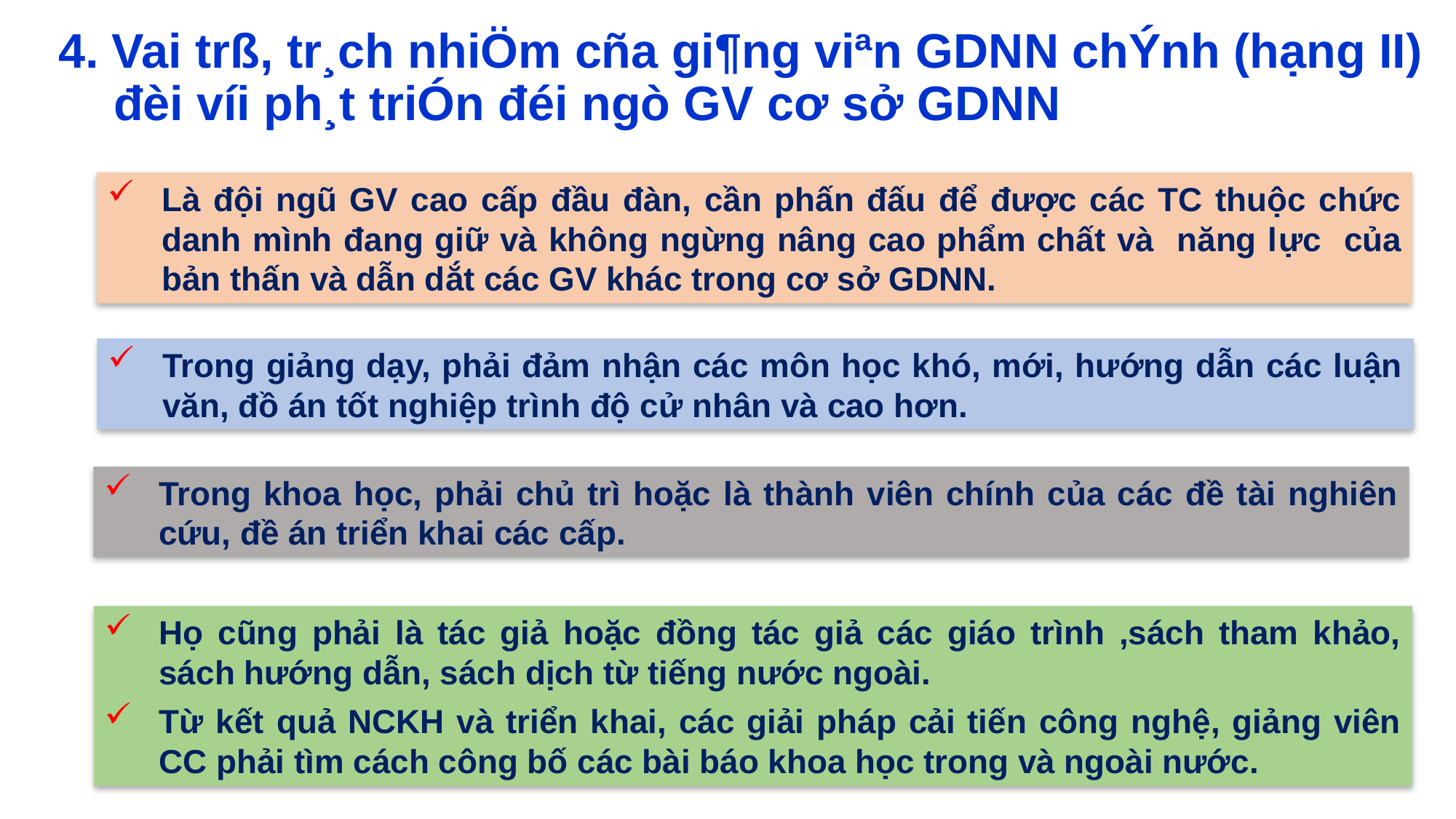

4. Vai trß, tr¸ch nhiÖm cña gi¶ng viªn GDNN chÝnh (hạng II) đèi víi ph¸t triÓn đéi ngò GV cơ sở GDNN

Là đội ngũ GV cao cấp đầu đàn, cần phấn đấu để được các TC thuộc chức danh mình đang giữ và không ngừng nâng cao phẩm chất và  năng lực  của bản thấn và dẫn dắt các GV khác trong cơ sở GDNN.
Trong giảng dạy, phải đảm nhận các môn học khó, mới, hướng dẫn các luận văn, đồ án tốt nghiệp trình độ cử nhân và cao hơn.
Trong khoa học, phải chủ trì hoặc là thành viên chính của các đề tài nghiên cứu, đề án triển khai các cấp.
Họ cũng phải là tác giả hoặc đồng tác giả các giáo trình ,sách tham khảo, sách hướng dẫn, sách dịch từ tiếng nước ngoài.
Từ kết quả NCKH và triển khai, các giải pháp cải tiến công nghệ, giảng viên CC phải tìm cách công bố các bài báo khoa học trong và ngoài nước.